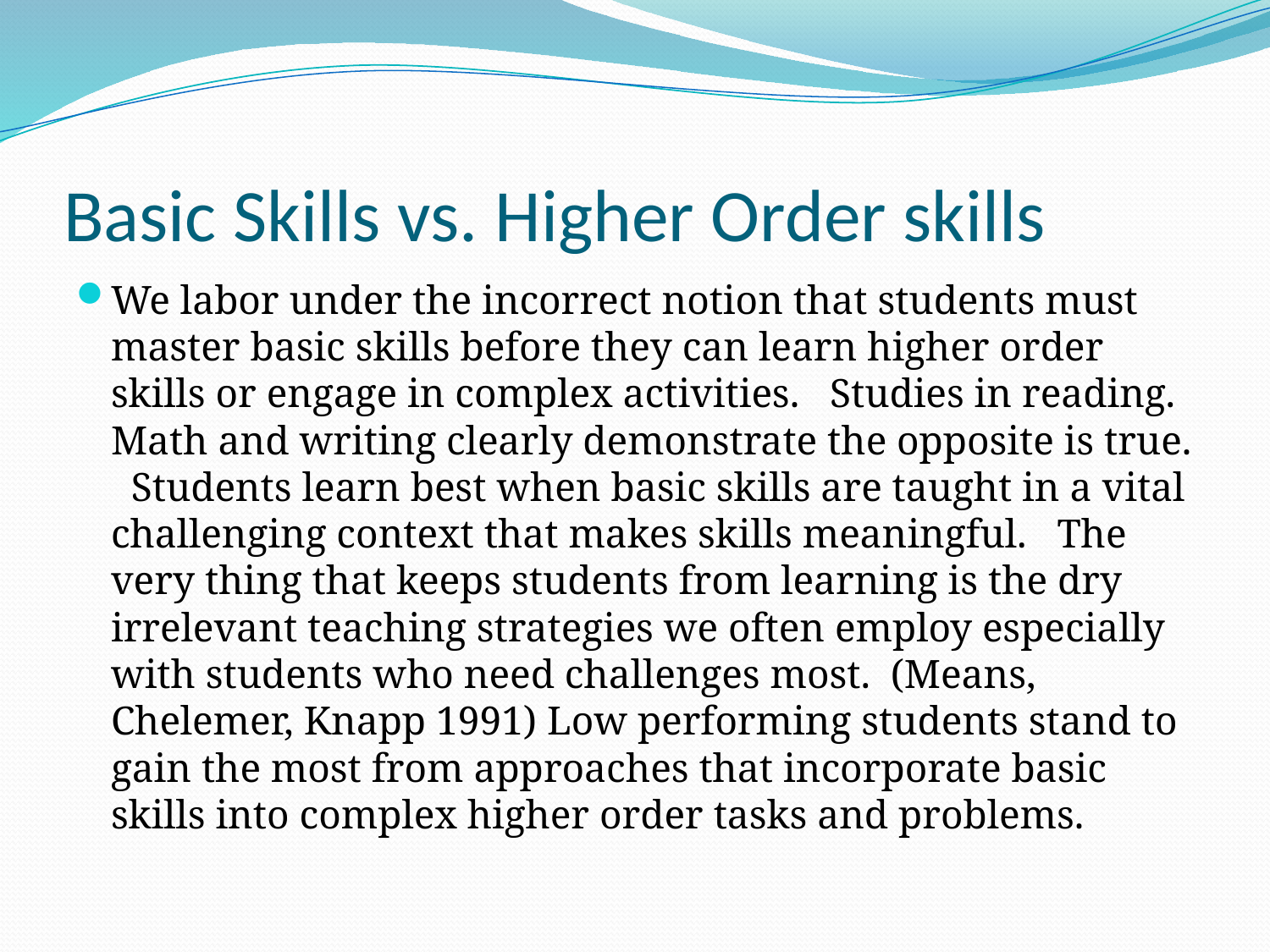

# Basic Skills vs. Higher Order skills
We labor under the incorrect notion that students must master basic skills before they can learn higher order skills or engage in complex activities.   Studies in reading. Math and writing clearly demonstrate the opposite is true.   Students learn best when basic skills are taught in a vital challenging context that makes skills meaningful.   The very thing that keeps students from learning is the dry irrelevant teaching strategies we often employ especially with students who need challenges most.  (Means, Chelemer, Knapp 1991) Low performing students stand to gain the most from approaches that incorporate basic skills into complex higher order tasks and problems.